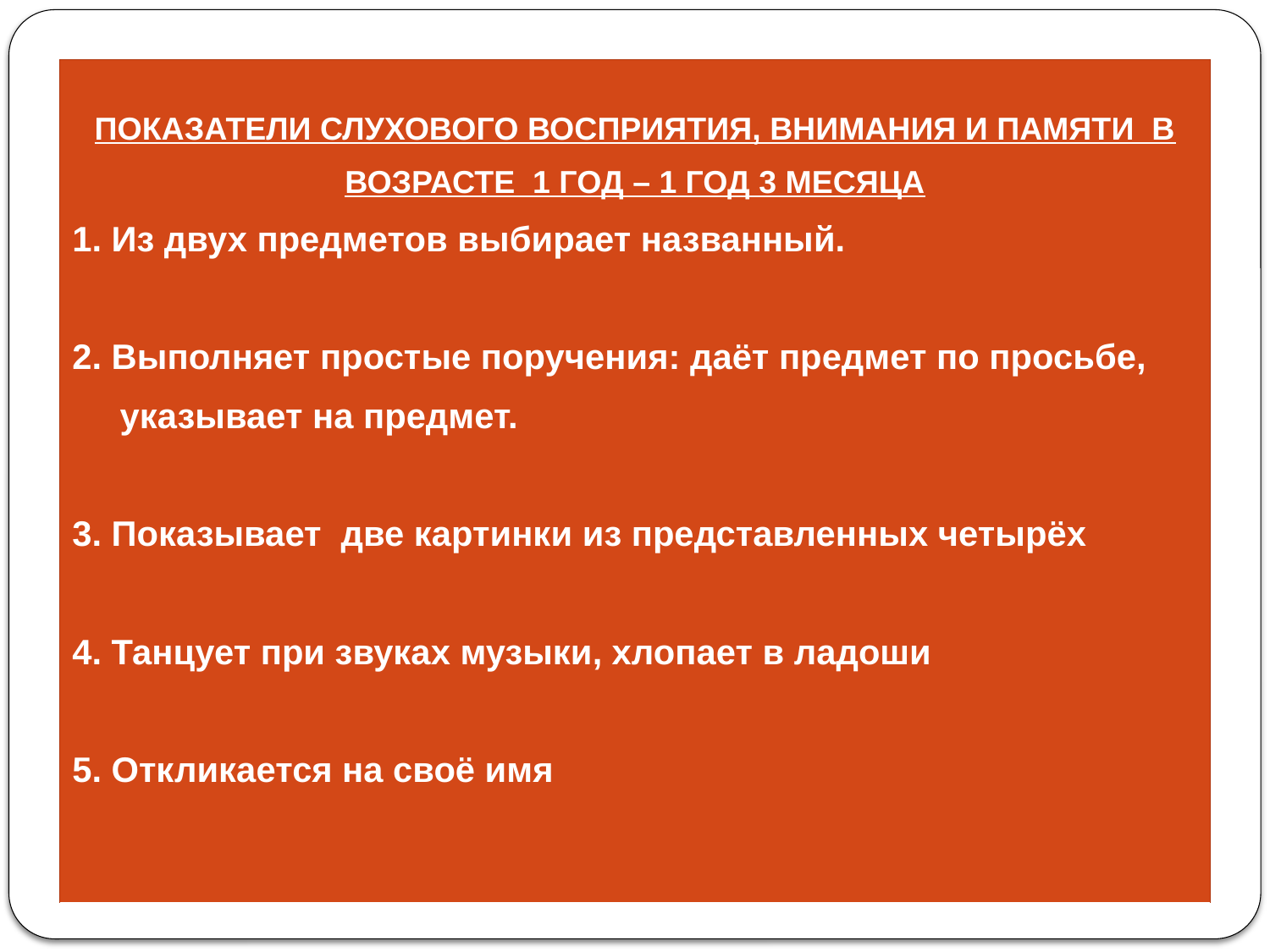

| ПОКАЗАТЕЛИ СЛУХОВОГО ВОСПРИЯТИЯ, ВНИМАНИЯ И ПАМЯТИ В ВОЗРАСТЕ 1 ГОД – 1 ГОД 3 МЕСЯЦА 1. Из двух предметов выбирает названный. 2. Выполняет простые поручения: даёт предмет по просьбе, указывает на предмет. 3. Показывает две картинки из представленных четырёх 4. Танцует при звуках музыки, хлопает в ладоши 5. Откликается на своё имя |
| --- |